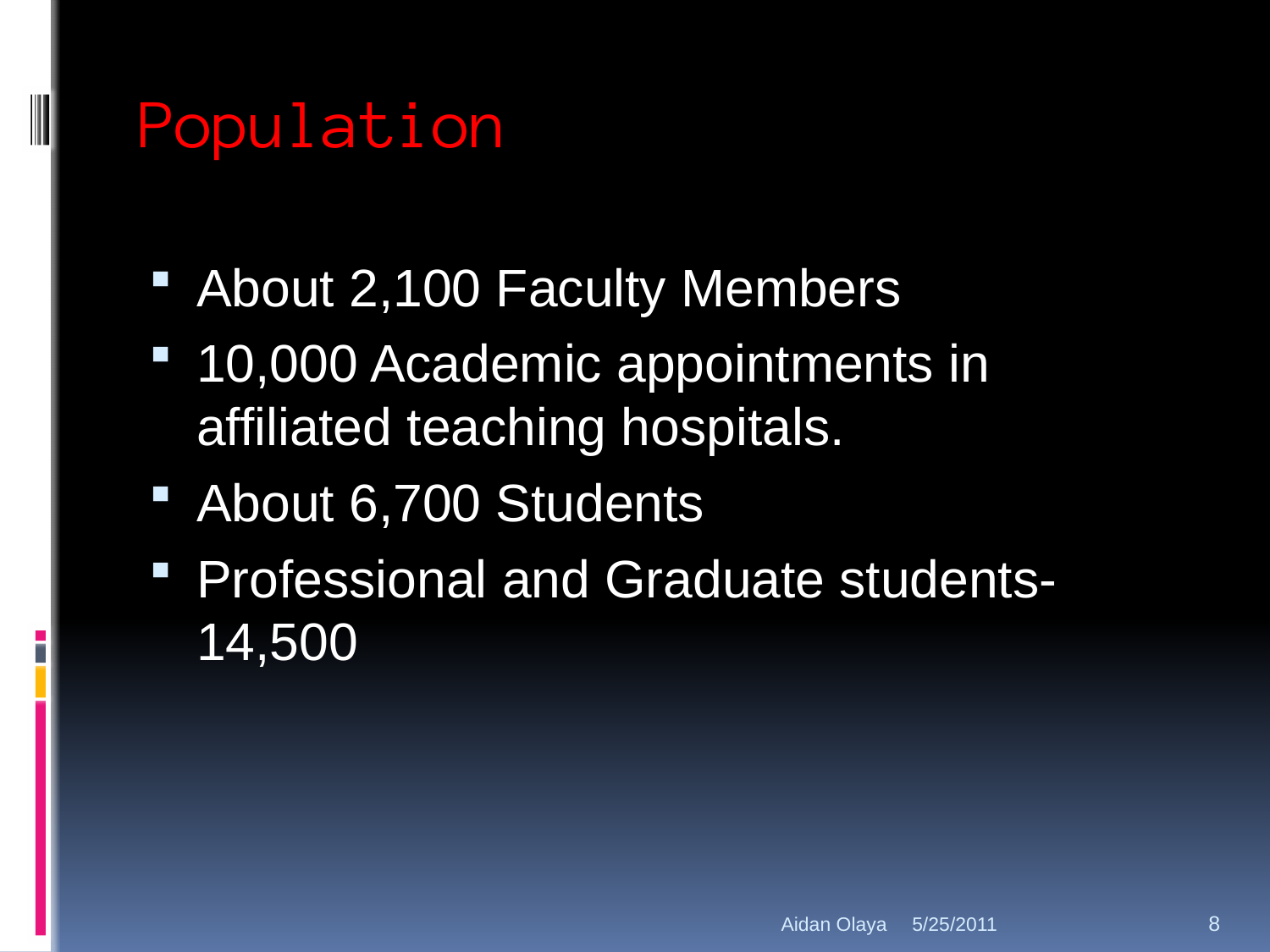

# Population
About 2,100 Faculty Members
10,000 Academic appointments in affiliated teaching hospitals.
About 6,700 Students
Professional and Graduate students- 14,500
Aidan Olaya
5/25/2011
8